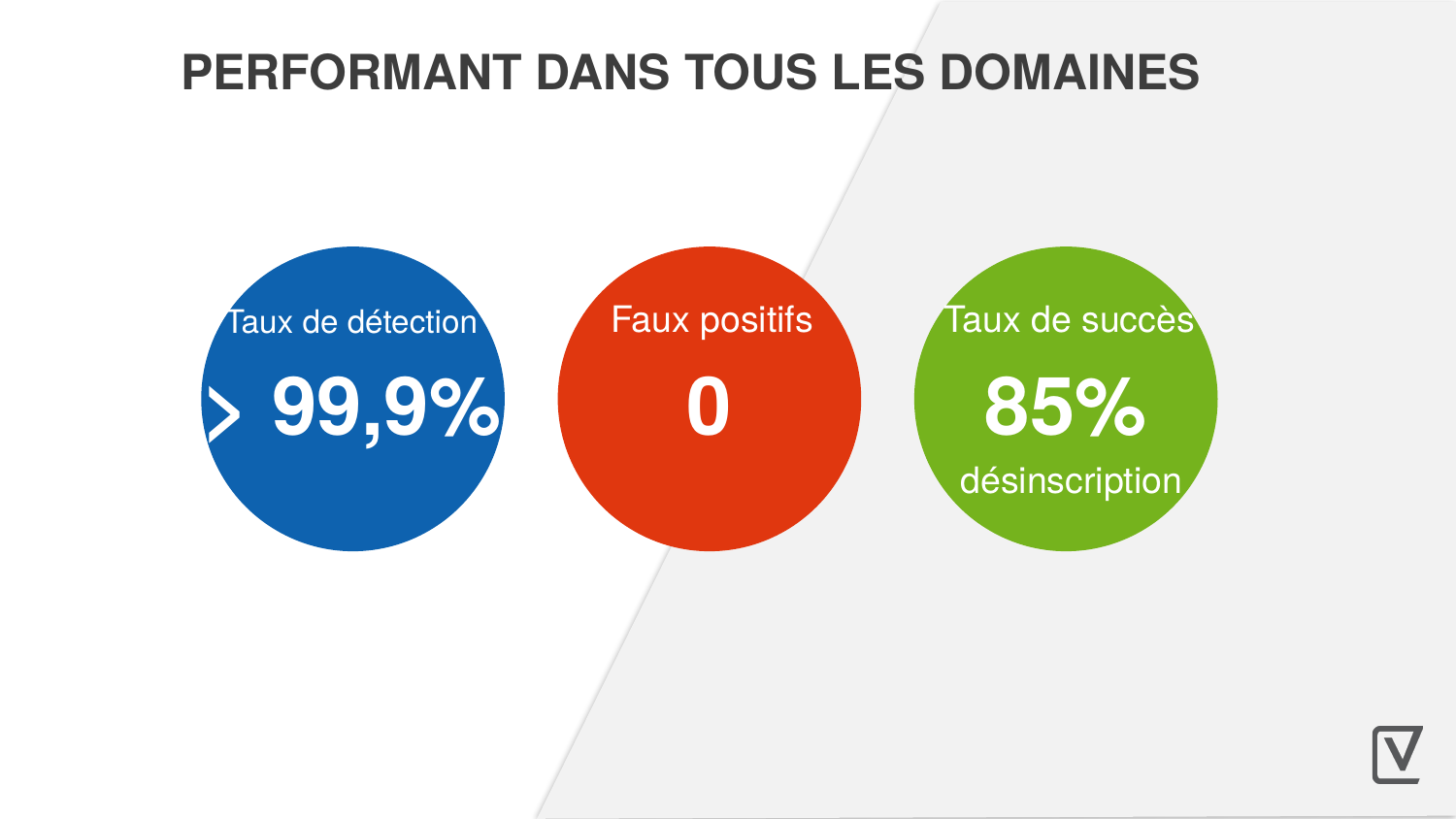

# Performant dans tous les domaines

Taux de détection
> 99,9%

Faux positifs
0

Taux de succès
85%
désinscription